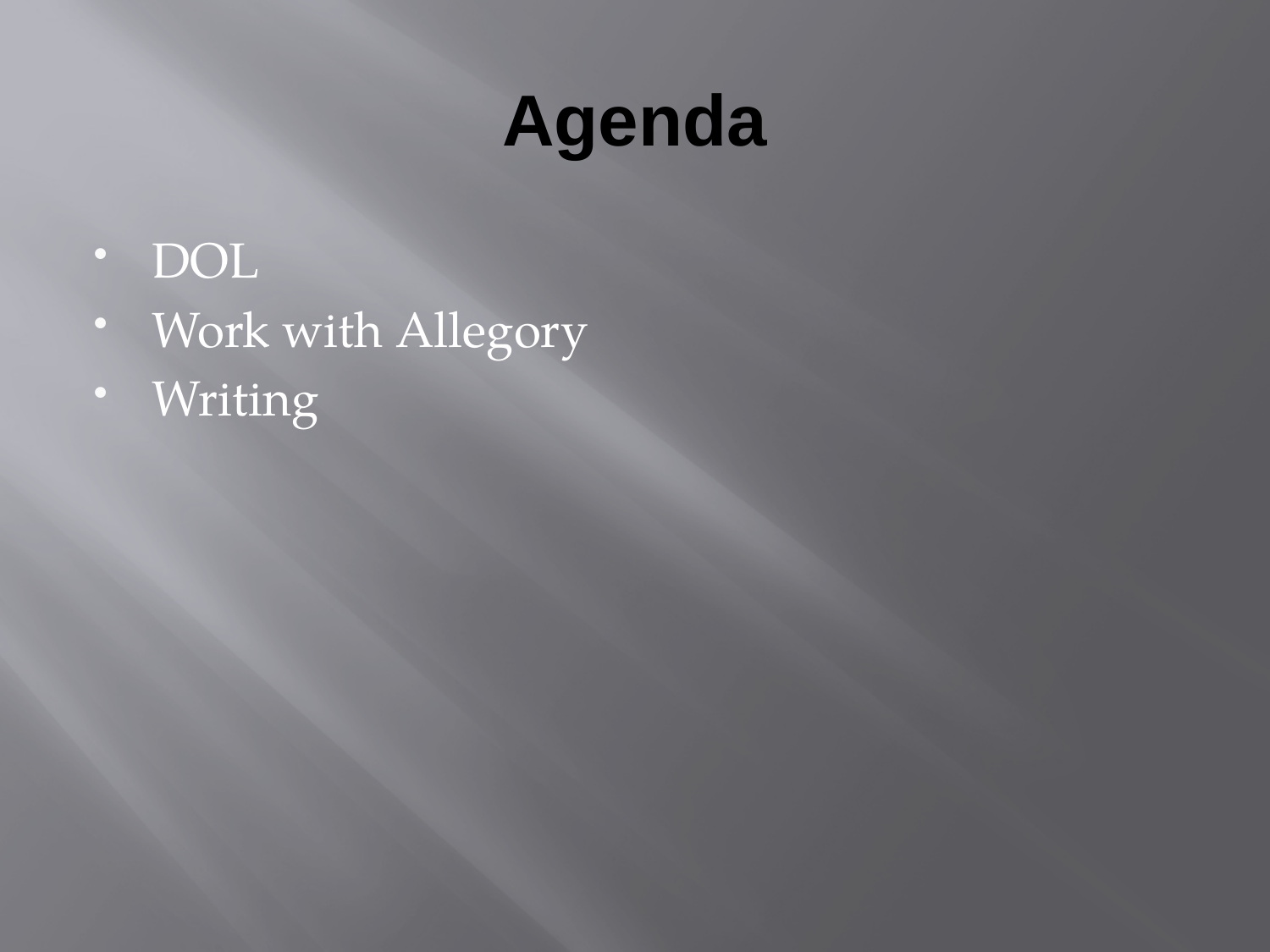

# Agenda
DOL
Work with Allegory
Writing